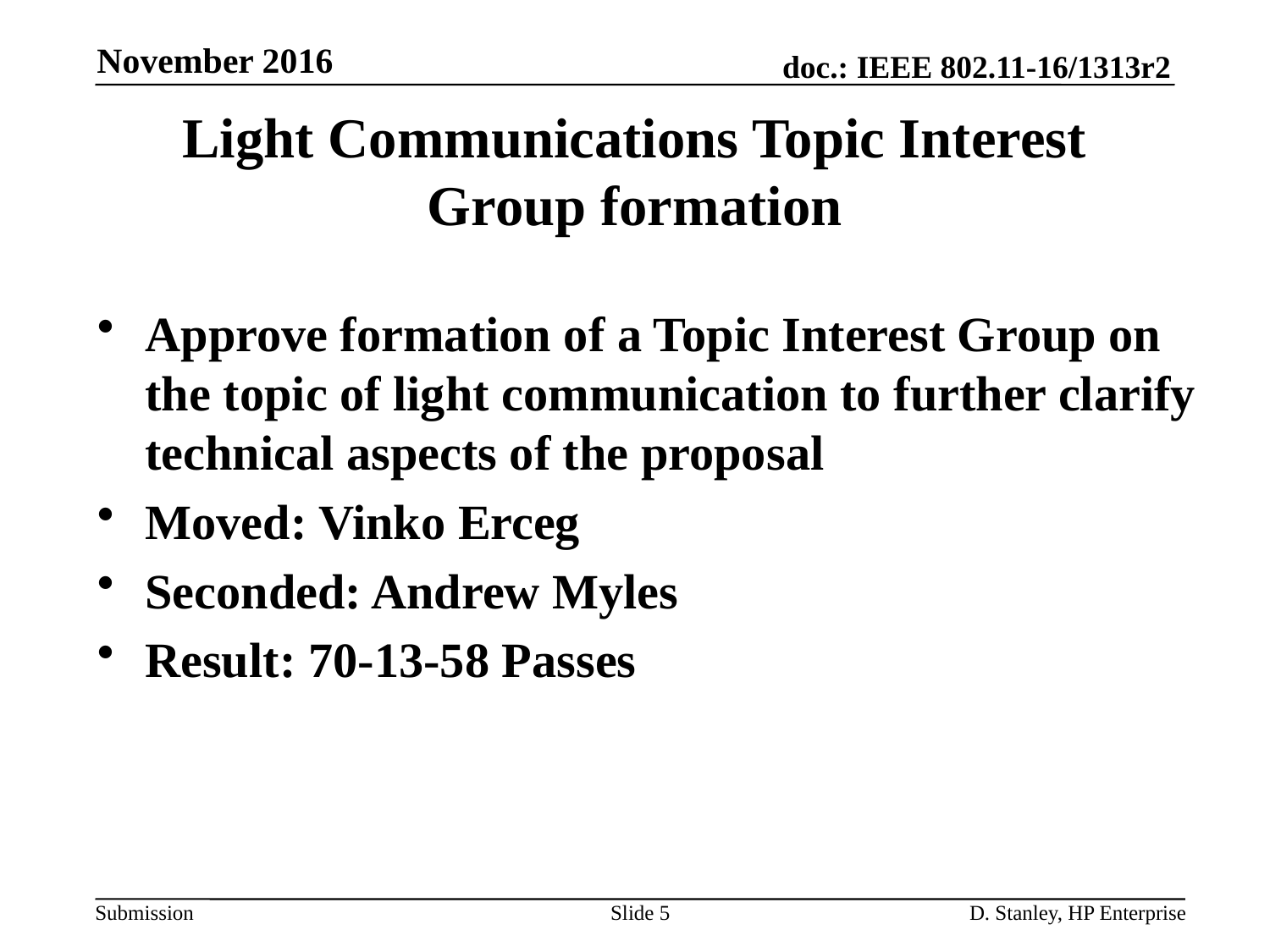

November 2016
# Light Communications Topic Interest Group formation
Approve formation of a Topic Interest Group on the topic of light communication to further clarify technical aspects of the proposal
Moved: Vinko Erceg
Seconded: Andrew Myles
Result: 70-13-58 Passes

Slide 5
D. Stanley, HP Enterprise